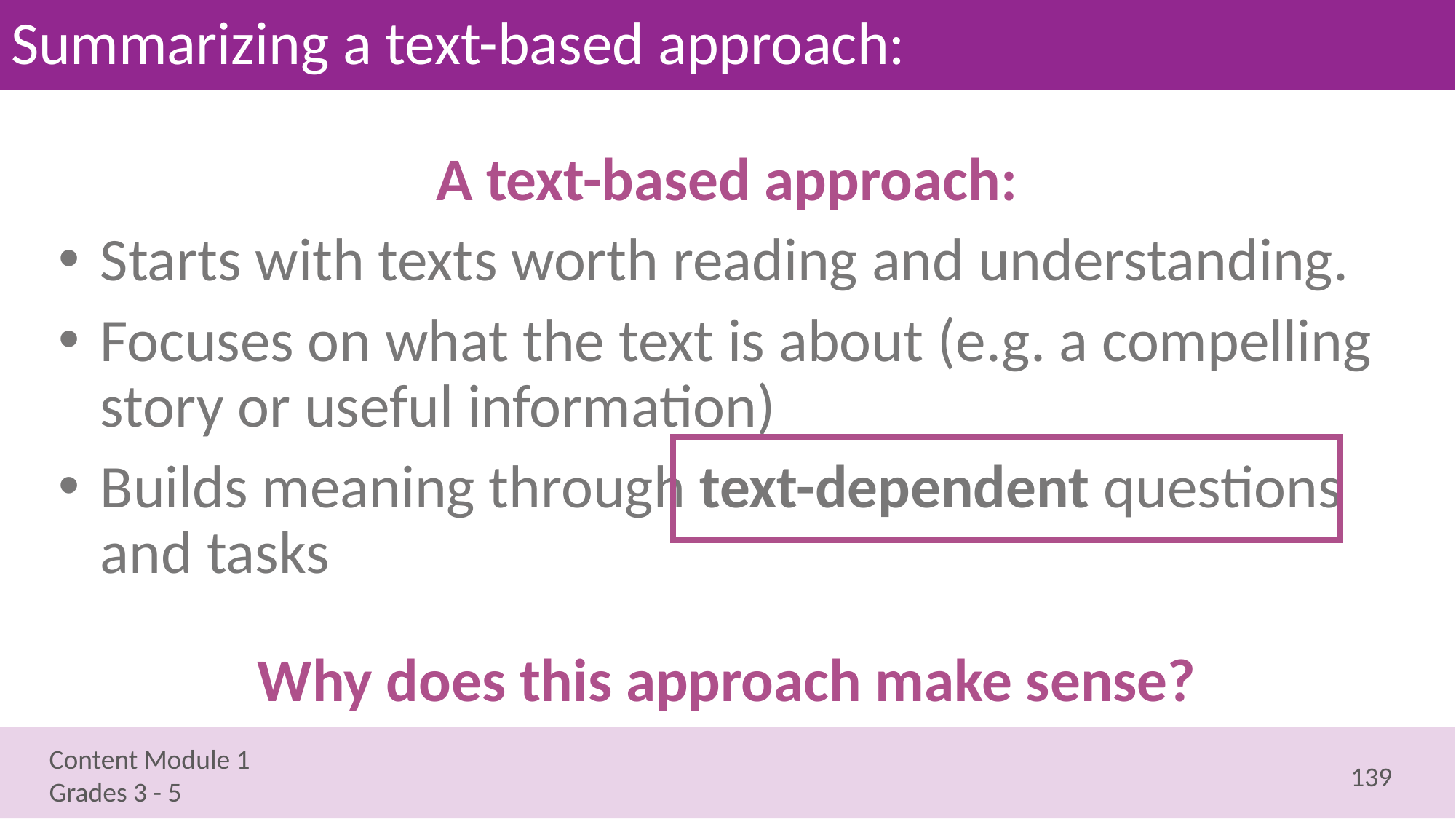

# Summarizing a text-based approach:
A text-based approach:
Starts with texts worth reading and understanding.
Focuses on what the text is about (e.g. a compelling story or useful information)
Builds meaning through text-dependent questions and tasks

Why does this approach make sense?

139